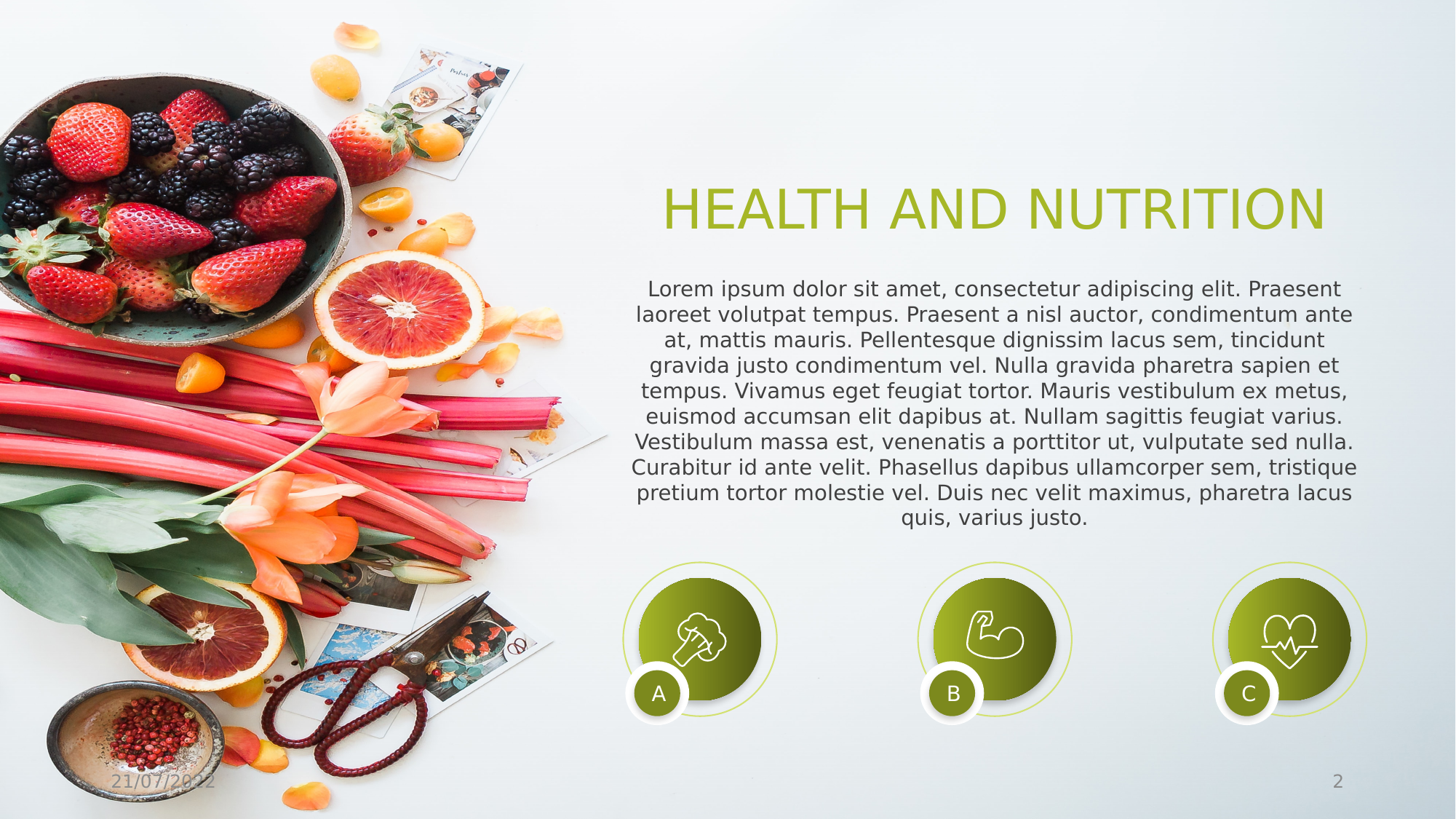

HEALTH AND NUTRITION
Lorem ipsum dolor sit amet, consectetur adipiscing elit. Praesent laoreet volutpat tempus. Praesent a nisl auctor, condimentum ante at, mattis mauris. Pellentesque dignissim lacus sem, tincidunt gravida justo condimentum vel. Nulla gravida pharetra sapien et tempus. Vivamus eget feugiat tortor. Mauris vestibulum ex metus, euismod accumsan elit dapibus at. Nullam sagittis feugiat varius. Vestibulum massa est, venenatis a porttitor ut, vulputate sed nulla. Curabitur id ante velit. Phasellus dapibus ullamcorper sem, tristique pretium tortor molestie vel. Duis nec velit maximus, pharetra lacus quis, varius justo.

A
B
C
21/07/2022
2